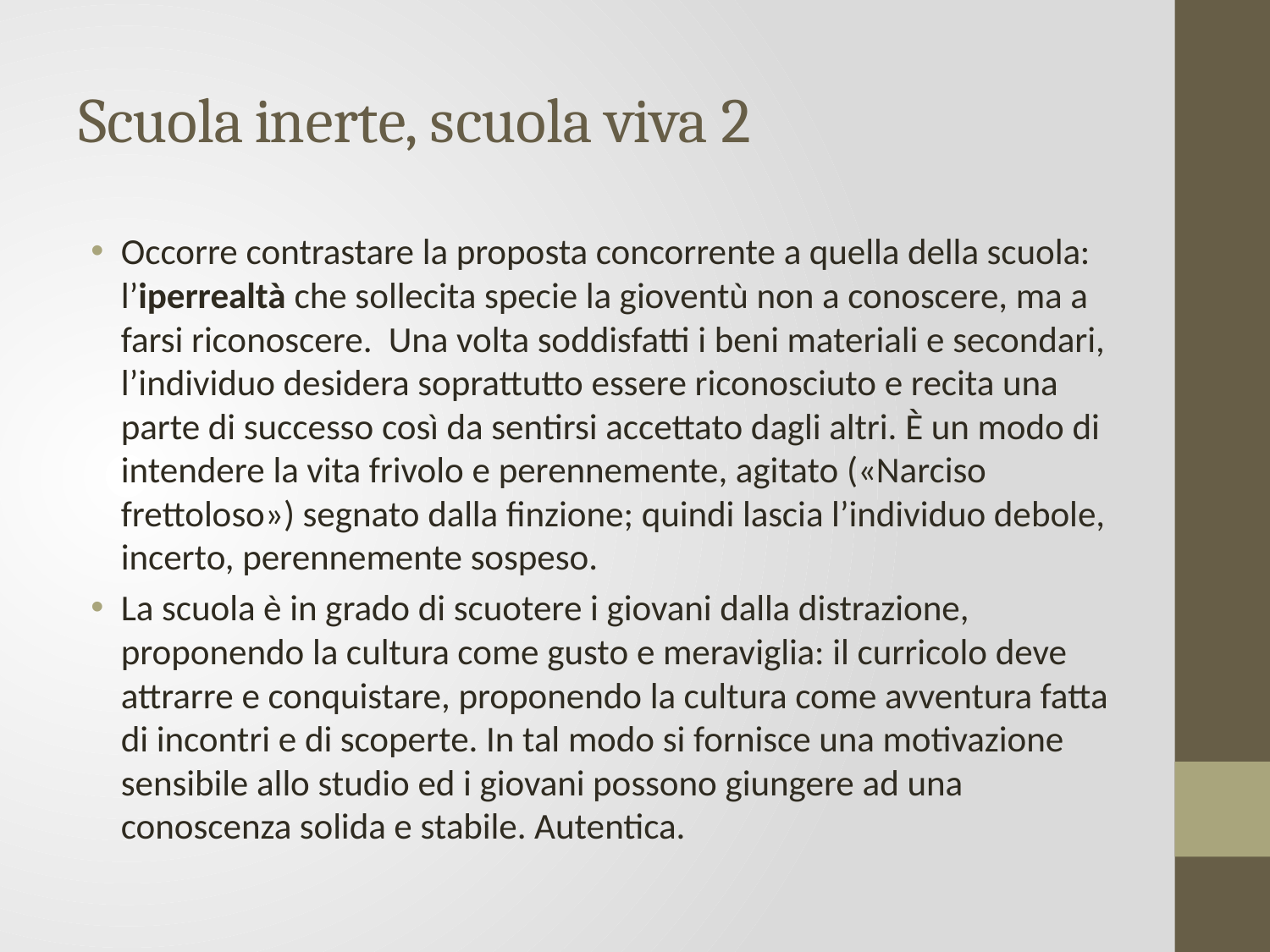

# Scuola inerte, scuola viva 2
Occorre contrastare la proposta concorrente a quella della scuola: l’iperrealtà che sollecita specie la gioventù non a conoscere, ma a farsi riconoscere.  Una volta soddisfatti i beni materiali e secondari, l’individuo desidera soprattutto essere riconosciuto e recita una parte di successo così da sentirsi accettato dagli altri. È un modo di intendere la vita frivolo e perennemente, agitato («Narciso frettoloso») segnato dalla finzione; quindi lascia l’individuo debole, incerto, perennemente sospeso.
La scuola è in grado di scuotere i giovani dalla distrazione, proponendo la cultura come gusto e meraviglia: il curricolo deve attrarre e conquistare, proponendo la cultura come avventura fatta di incontri e di scoperte. In tal modo si fornisce una motivazione sensibile allo studio ed i giovani possono giungere ad una conoscenza solida e stabile. Autentica.